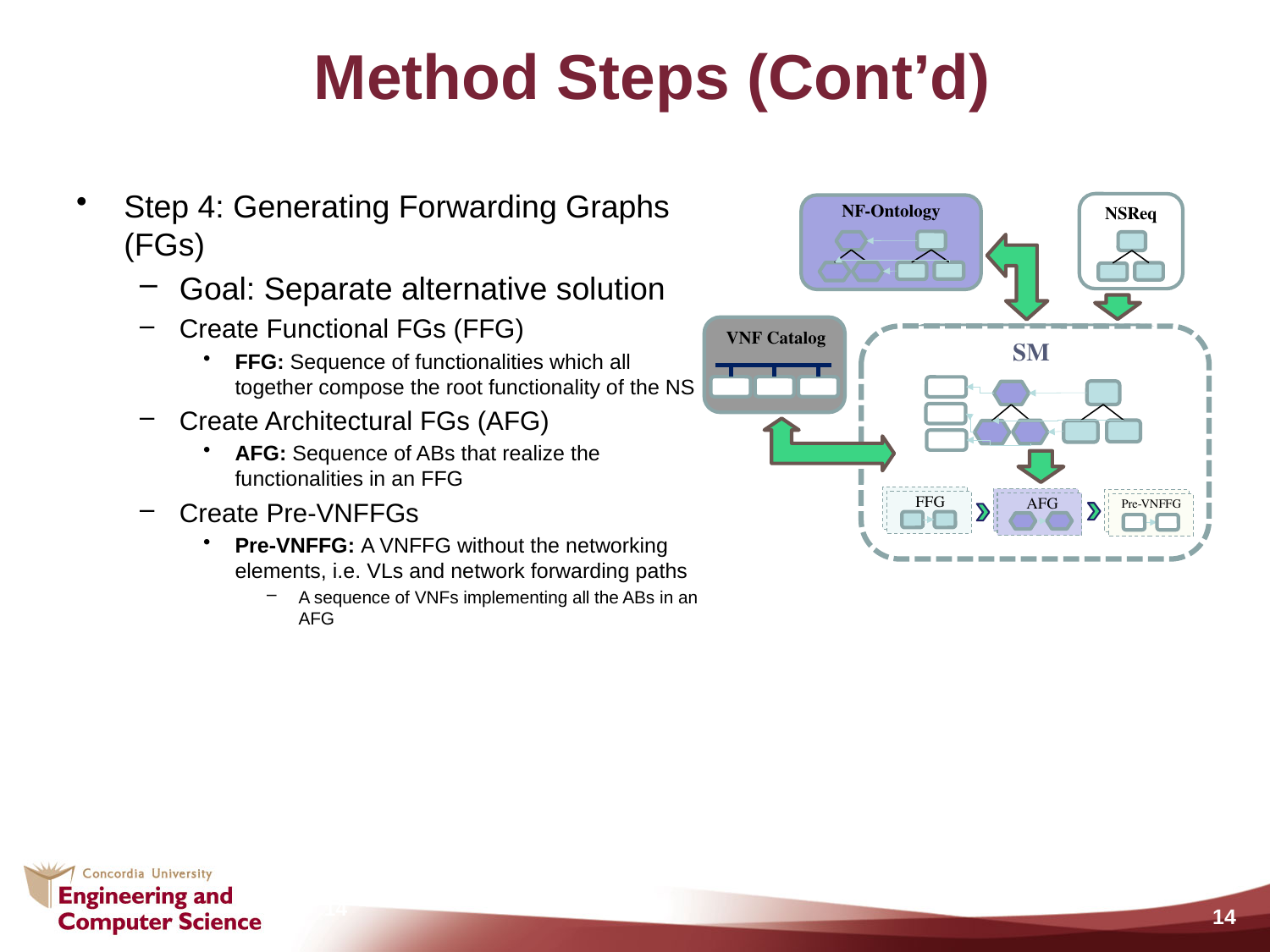

# Method Steps (Cont’d)
Step 4: Generating Forwarding Graphs (FGs)
Goal: Separate alternative solution
Create Functional FGs (FFG)
FFG: Sequence of functionalities which all together compose the root functionality of the NS
Create Architectural FGs (AFG)
AFG: Sequence of ABs that realize the functionalities in an FFG
Create Pre-VNFFGs
Pre-VNFFG: A VNFFG without the networking elements, i.e. VLs and network forwarding paths
A sequence of VNFs implementing all the ABs in an AFG

NF-Ontology

NSReq

VNF Catalog

SM

SM

FFG

AFG

Pre-VNFFG

14
14